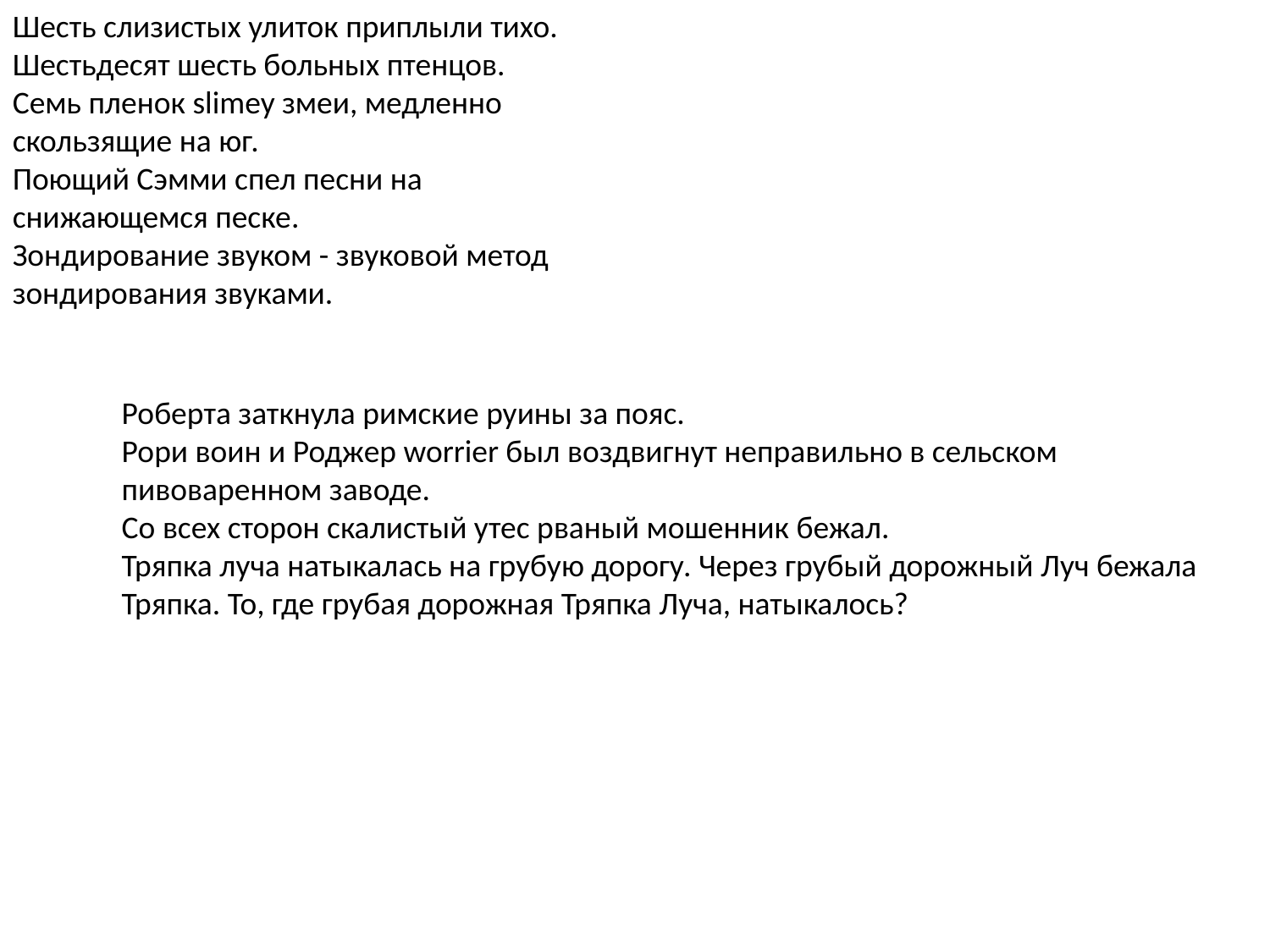

Шесть слизистых улиток приплыли тихо.
Шестьдесят шесть больных птенцов.
Семь пленок slimey змеи, медленно скользящие на юг.
Поющий Сэмми спел песни на снижающемся песке.
Зондирование звуком - звуковой метод зондирования звуками.
Роберта заткнула римские руины за пояс.
Рори воин и Роджер worrier был воздвигнут неправильно в сельском пивоваренном заводе.
Со всех сторон скалистый утес рваный мошенник бежал.
Тряпка луча натыкалась на грубую дорогу. Через грубый дорожный Луч бежала Тряпка. То, где грубая дорожная Тряпка Луча, натыкалось?